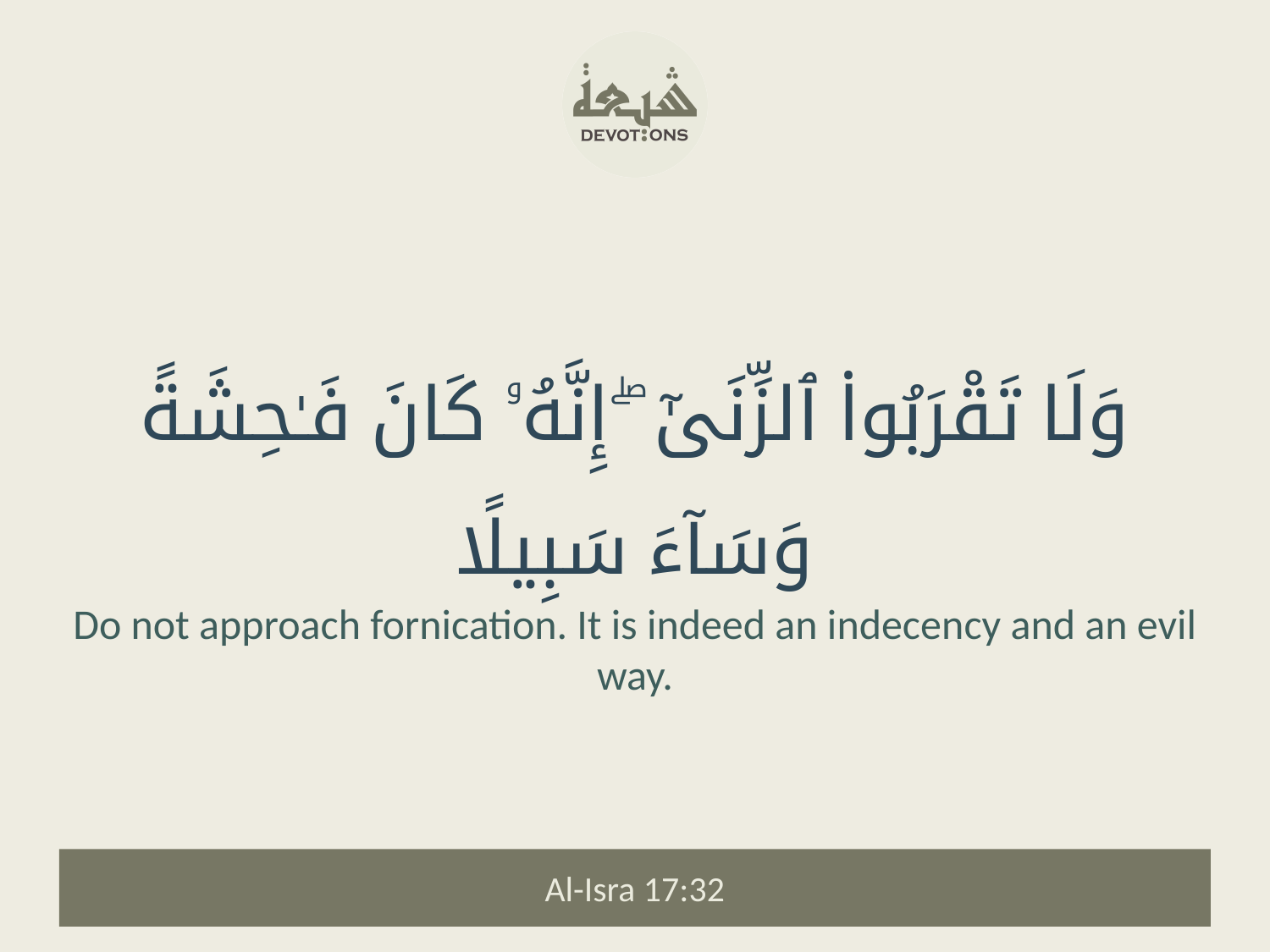

وَلَا تَقْرَبُوا۟ ٱلزِّنَىٰٓ ۖ إِنَّهُۥ كَانَ فَـٰحِشَةً وَسَآءَ سَبِيلًا
Do not approach fornication. It is indeed an indecency and an evil way.
Al-Isra 17:32